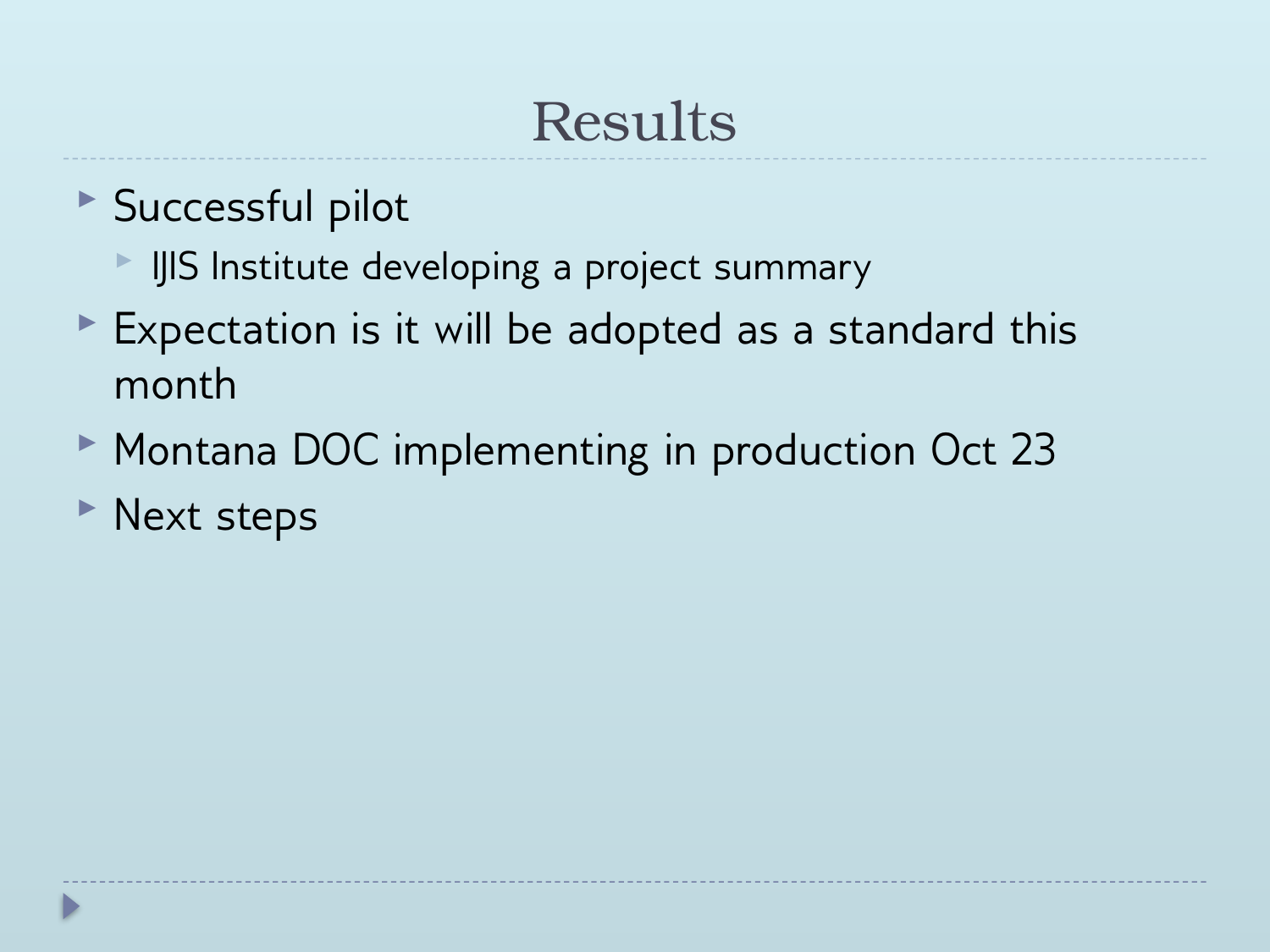

# Results
Successful pilot
IJIS Institute developing a project summary
Expectation is it will be adopted as a standard this month
Montana DOC implementing in production Oct 23
Next steps